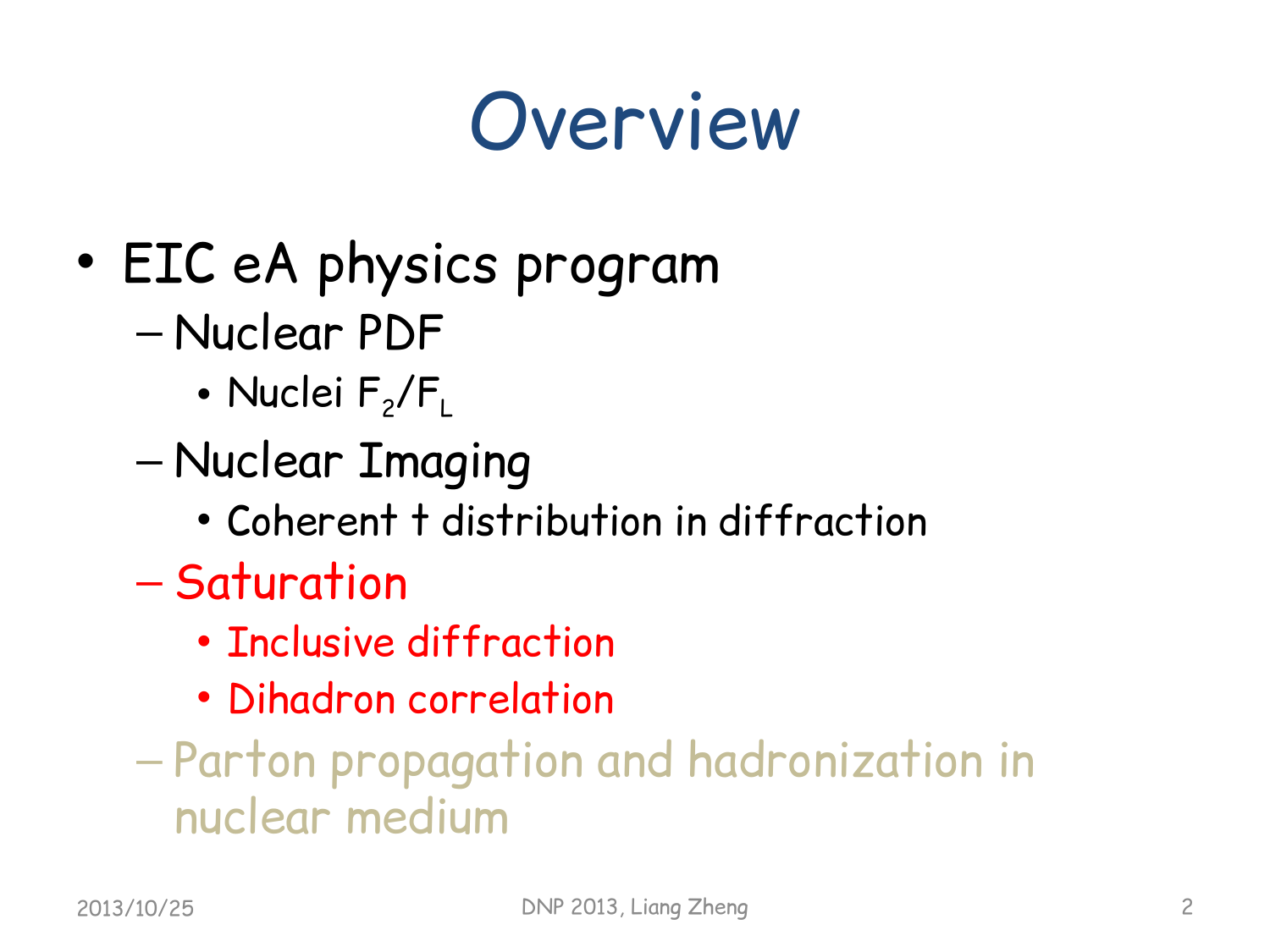

# Overview
EIC eA physics program
Nuclear PDF
Nuclei F2/FL
Nuclear Imaging
Coherent t distribution in diffraction
Saturation
Inclusive diffraction
Dihadron correlation
Parton propagation and hadronization in nuclear medium
2013/10/25
DNP 2013, Liang Zheng
2